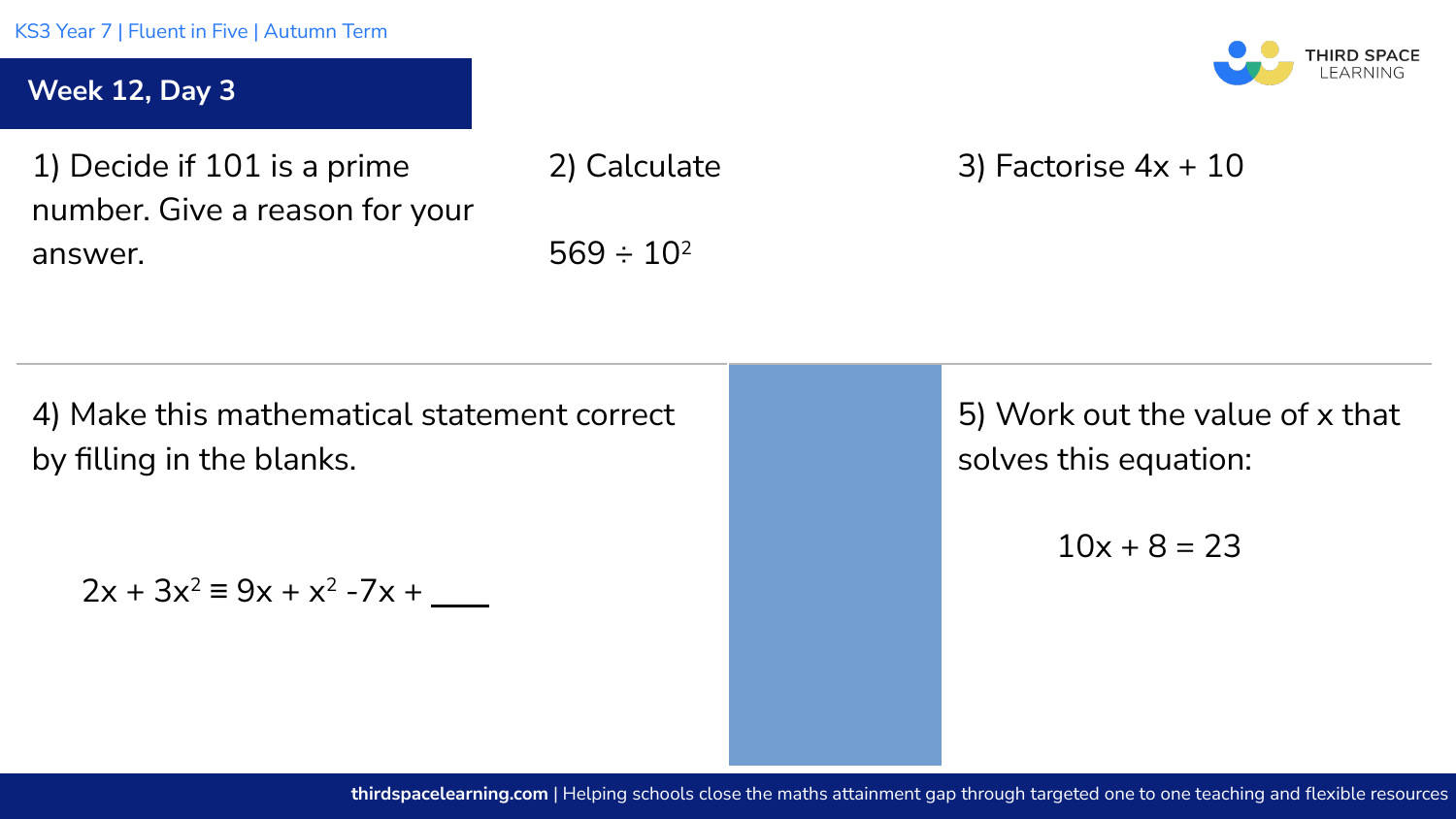

Week 12, Day 3
| 1) Decide if 101 is a prime number. Give a reason for your answer. |  | 2) Calculate 569 ÷ 102 |  | 3) Factorise 4x + 10 |
| --- | --- | --- | --- | --- |
| 4) Make this mathematical statement correct by filling in the blanks. 2x + 3x2 ≡ 9x + x2 -7x + . |  |  | 5) Work out the value of x that solves this equation: 10x + 8 = 23 |  |